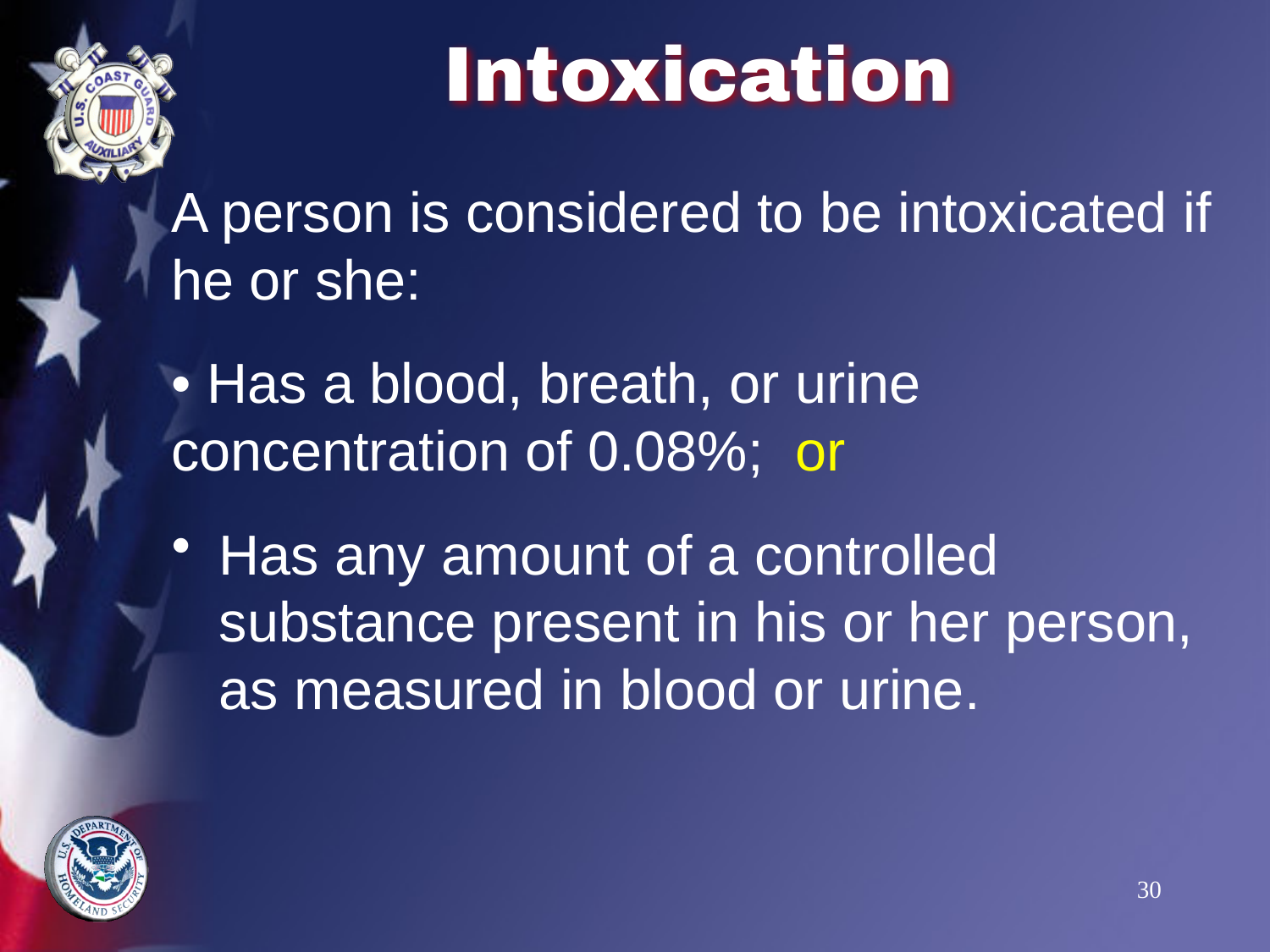

# Intoxication
A person is considered to be intoxicated if he or she:

• Has a blood, breath, or urine concentration of 0.08%;  or

Has any amount of a controlled substance present in his or her person, as measured in blood or urine.

30